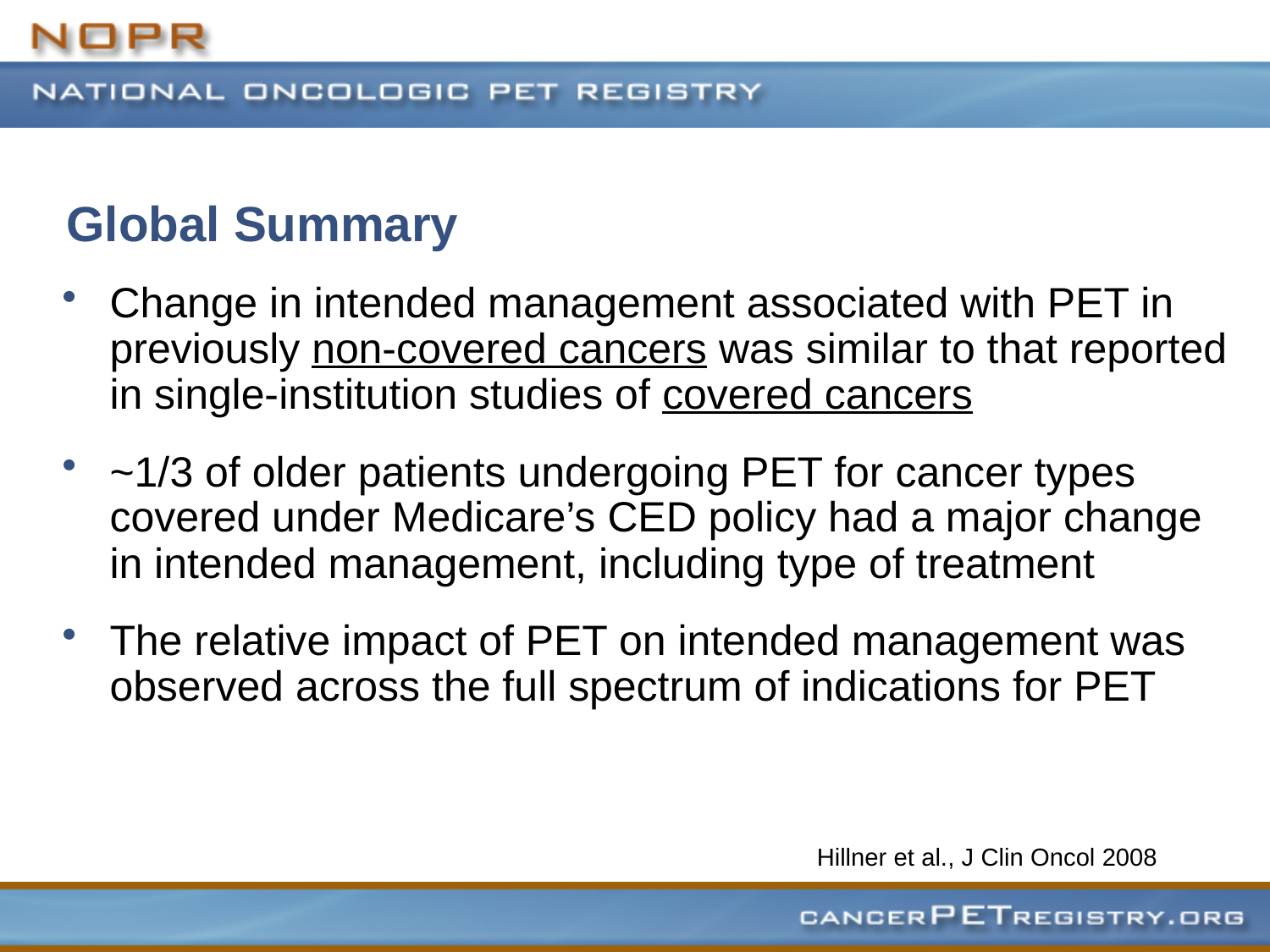

# Global Summary
Change in intended management associated with PET in previously non-covered cancers was similar to that reported in single-institution studies of covered cancers
~1/3 of older patients undergoing PET for cancer types covered under Medicare’s CED policy had a major change in intended management, including type of treatment
The relative impact of PET on intended management was observed across the full spectrum of indications for PET
Hillner et al., J Clin Oncol 2008